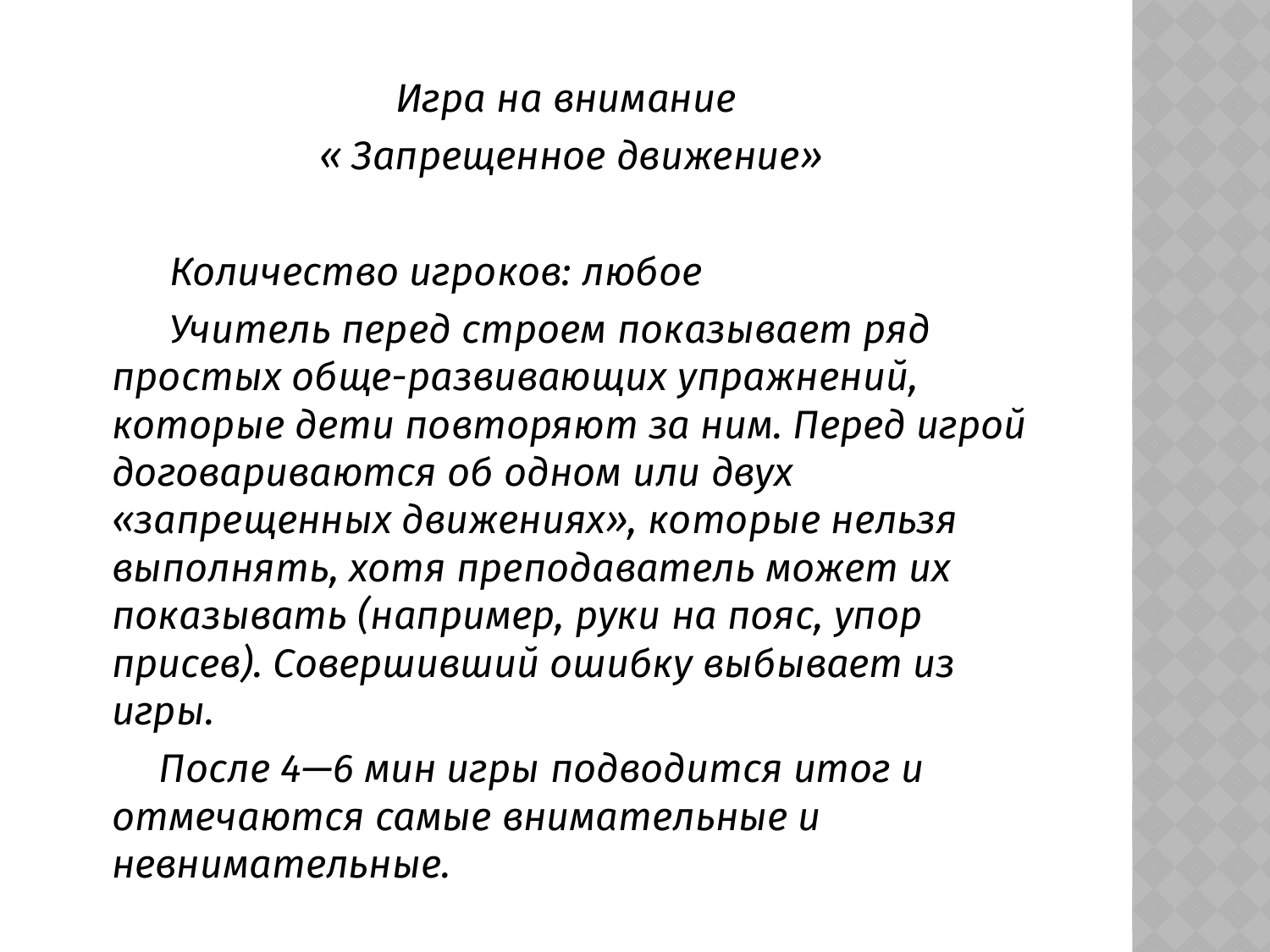

#
Игра на внимание
 « Запрещенное движение»

         Количество игроков: любое
         Учитель перед строем показывает ряд простых обще-развивающих упражнений, которые дети повторяют за ним. Перед игрой договариваются об одном или двух «запрещенных движениях», которые нельзя выполнять, хотя преподаватель может их показывать (например, руки на пояс, упор присев). Совершивший ошибку выбывает из игры.
        После 4—6 мин игры подводится итог и отмечаются самые внимательные и невнимательные.